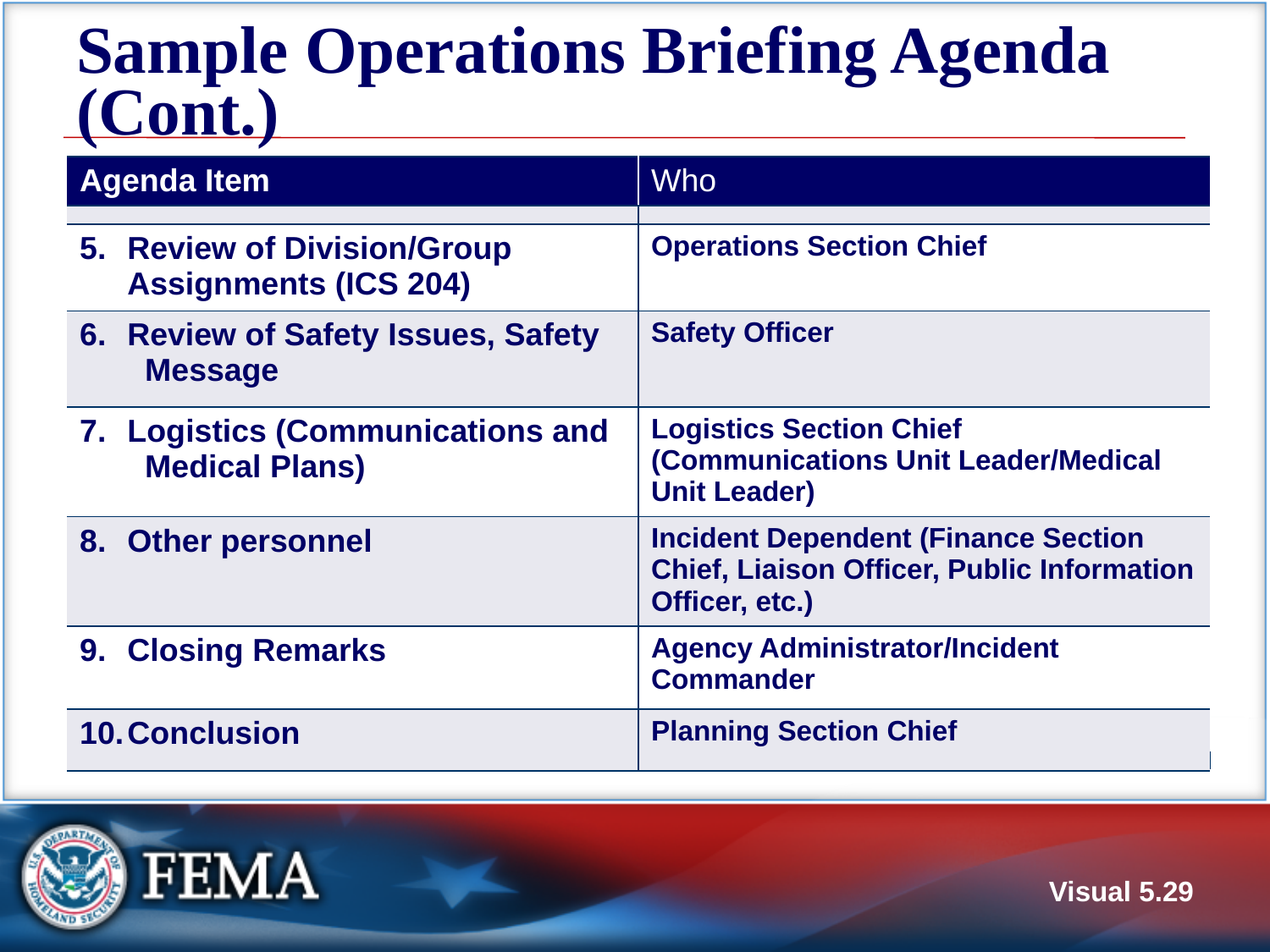

# Sample Operations Briefing Agenda (Cont.)
| Agenda Item | Who |
| --- | --- |
|  |  |
| Review of Division/Group Assignments (ICS 204) | Operations Section Chief |
| Review of Safety Issues, Safety Message | Safety Officer |
| Logistics (Communications and Medical Plans) | Logistics Section Chief (Communications Unit Leader/Medical Unit Leader) |
| Other personnel | Incident Dependent (Finance Section Chief, Liaison Officer, Public Information Officer, etc.) |
| Closing Remarks | Agency Administrator/Incident Commander |
| Conclusion | Planning Section Chief |
|  |  |
| --- | --- |
Visual 5.29